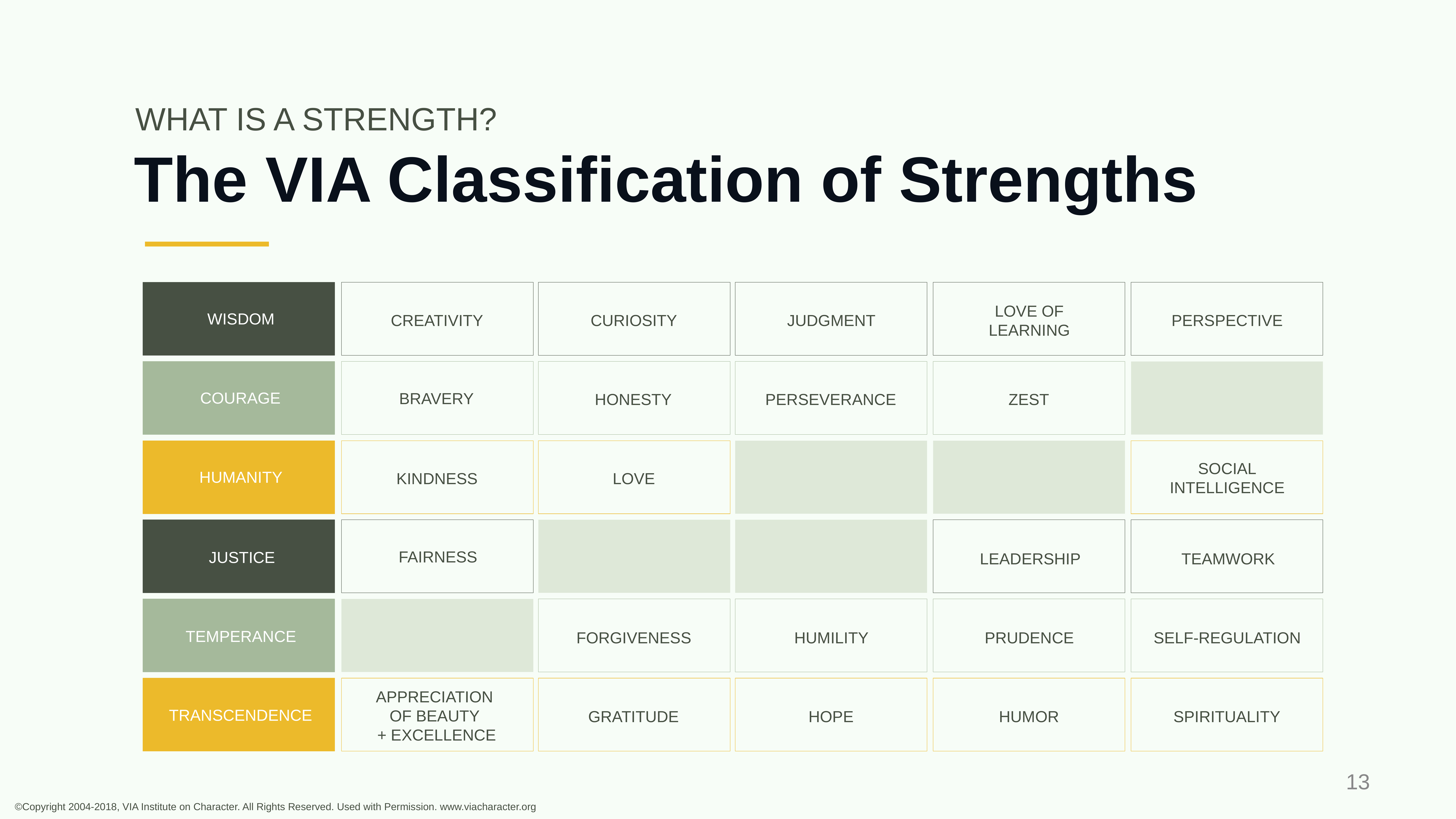

WHAT IS A STRENGTH?
# The VIA Classification of Strengths

LOVE OF
LEARNING
WISDOM
CURIOSITY
JUDGMENT
PERSPECTIVE
CREATIVITY

BRAVERY
COURAGE
HONESTY
PERSEVERANCE
ZEST

SOCIAL
INTELLIGENCE
HUMANITY
KINDNESS
LOVE

FAIRNESS
JUSTICE
LEADERSHIP
TEAMWORK

TEMPERANCE
FORGIVENESS
HUMILITY
PRUDENCE
SELF-REGULATION

APPRECIATION
OF BEAUTY
+ EXCELLENCE
TRANSCENDENCE
GRATITUDE
HOPE
HUMOR
SPIRITUALITY
13
©Copyright 2004-2018, VIA Institute on Character. All Rights Reserved. Used with Permission. www.viacharacter.org